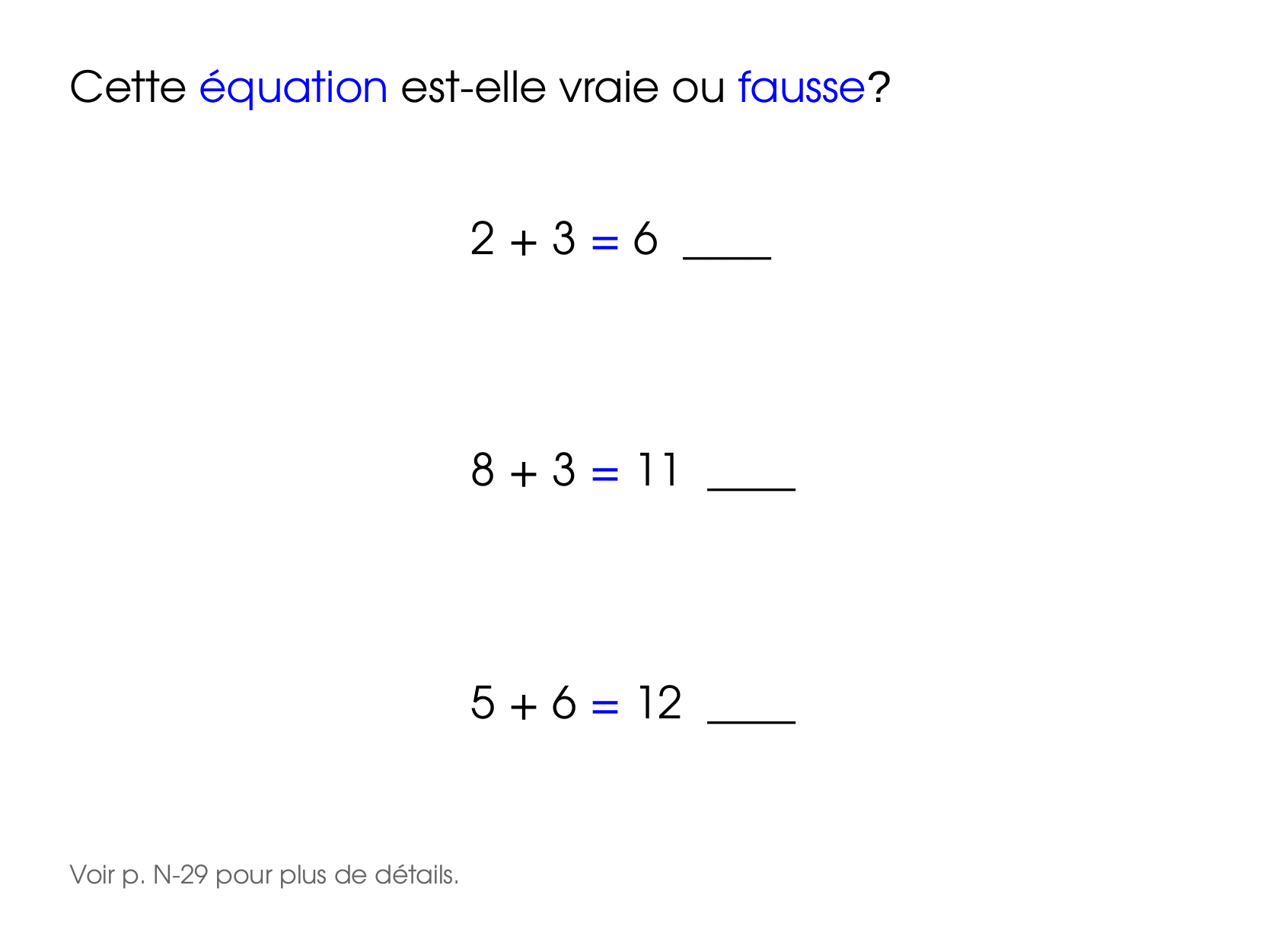

Cette équation est-elle vraie ou fausse?
2 + 3 = 6  ____
8 + 3 = 11  ____
5 + 6 = 12  ____
Voir p. N-29 pour plus de détails.